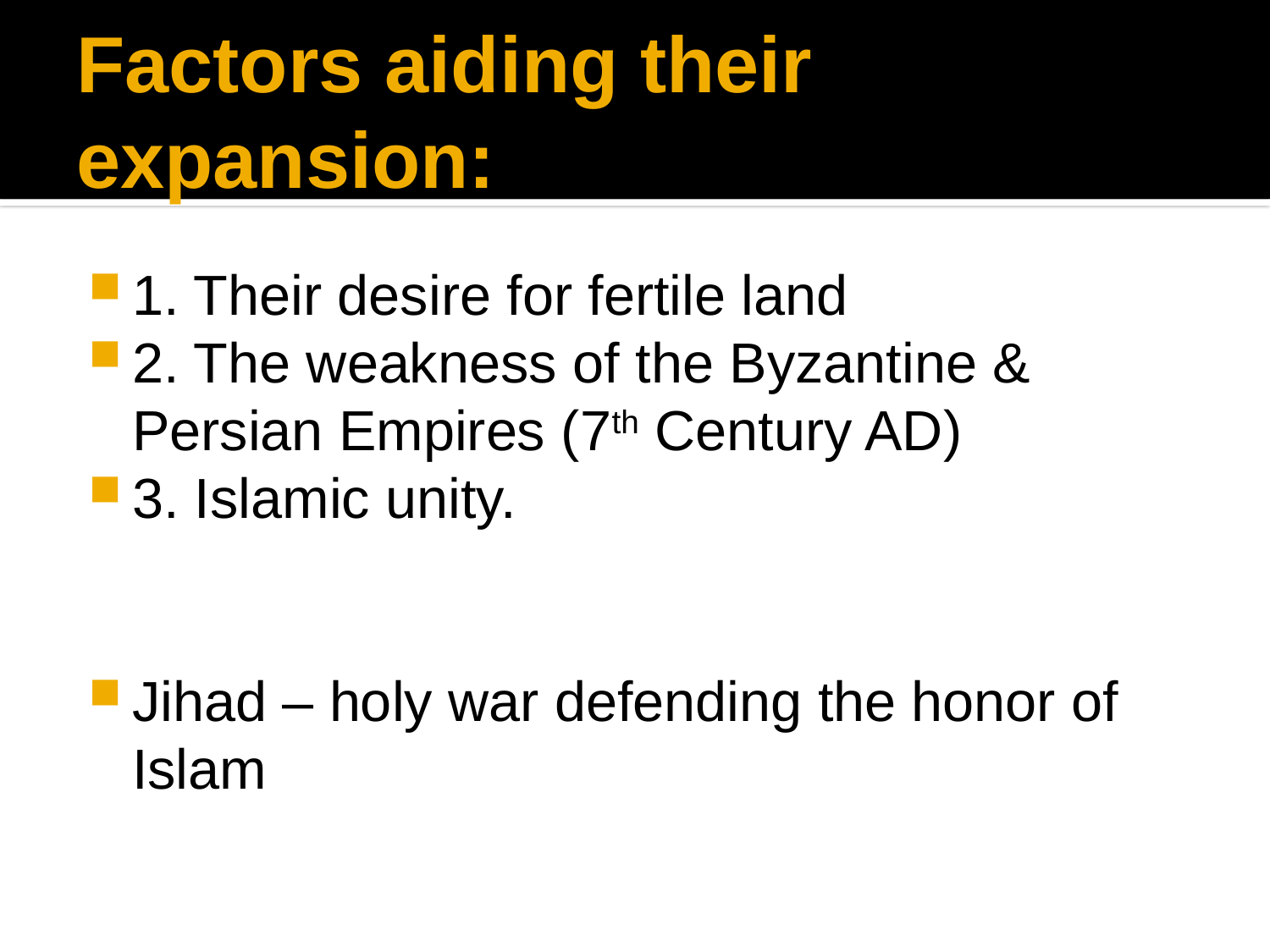

# Factors aiding their expansion:
1. Their desire for fertile land
2. The weakness of the Byzantine & Persian Empires (7th Century AD)
3. Islamic unity.

Jihad – holy war defending the honor of Islam